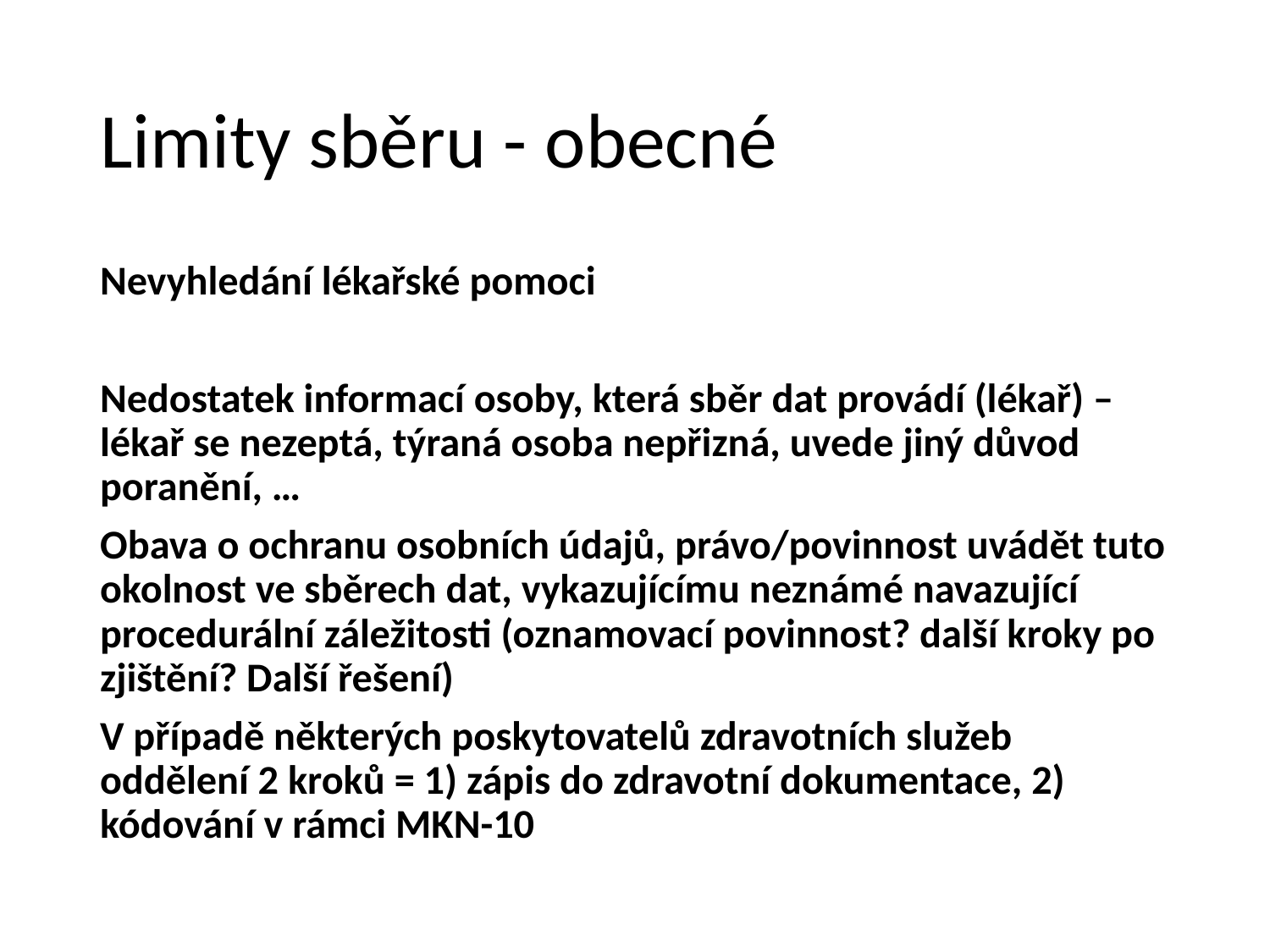

# Limity sběru - obecné
Nevyhledání lékařské pomoci

Nedostatek informací osoby, která sběr dat provádí (lékař) – lékař se nezeptá, týraná osoba nepřizná, uvede jiný důvod poranění, …
Obava o ochranu osobních údajů, právo/povinnost uvádět tuto okolnost ve sběrech dat, vykazujícímu neznámé navazující procedurální záležitosti (oznamovací povinnost? další kroky po zjištění? Další řešení)
V případě některých poskytovatelů zdravotních služeb oddělení 2 kroků = 1) zápis do zdravotní dokumentace, 2) kódování v rámci MKN-10